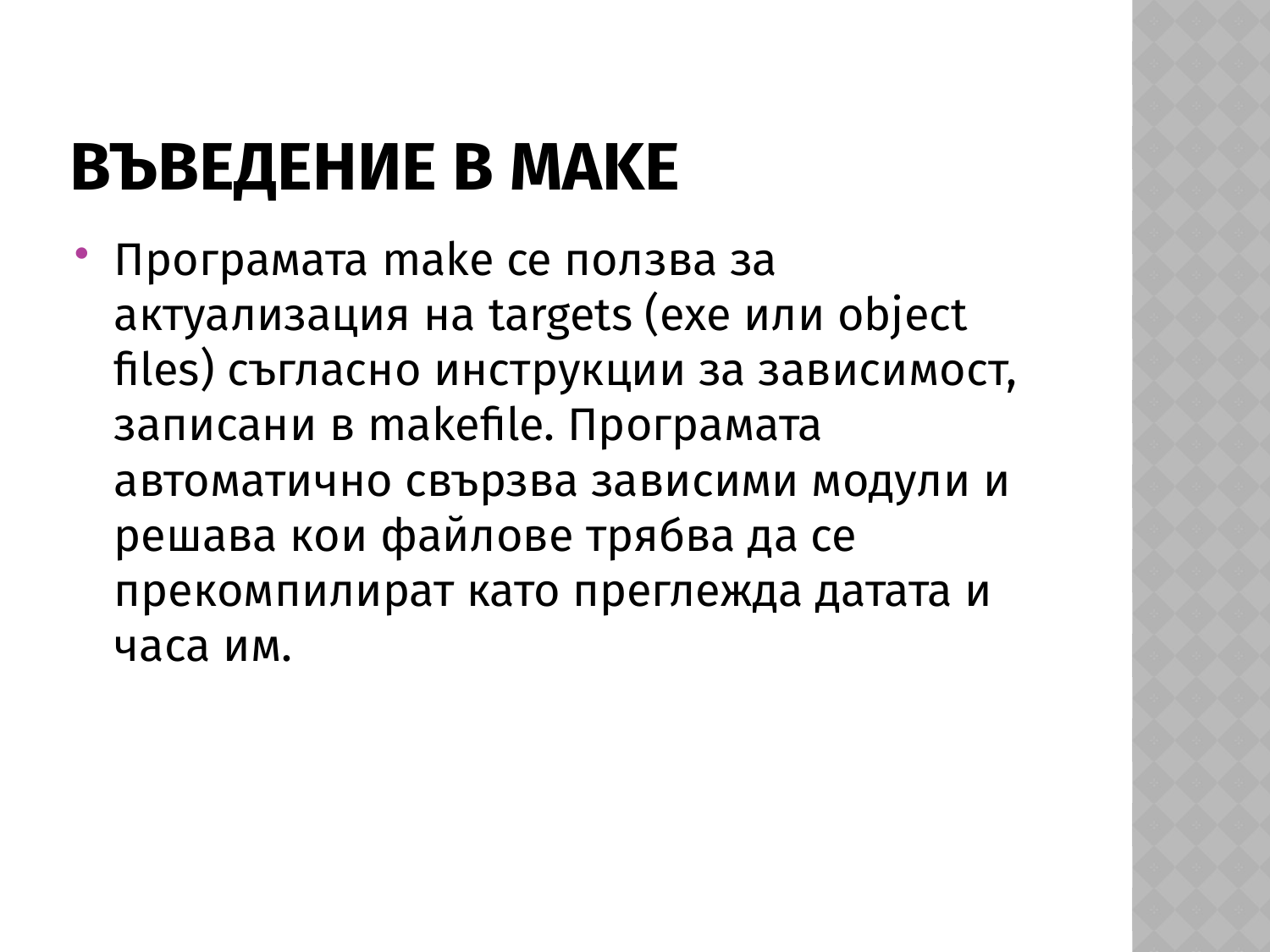

# Въведение в MAKE
Програмата make се ползва за актуализация на targets (exe или object files) съгласно инструкции за зависимост, записани в makefile. Програмата автоматично свързва зависими модули и решава кои файлове трябва да се прекомпилират като преглежда датата и часа им.